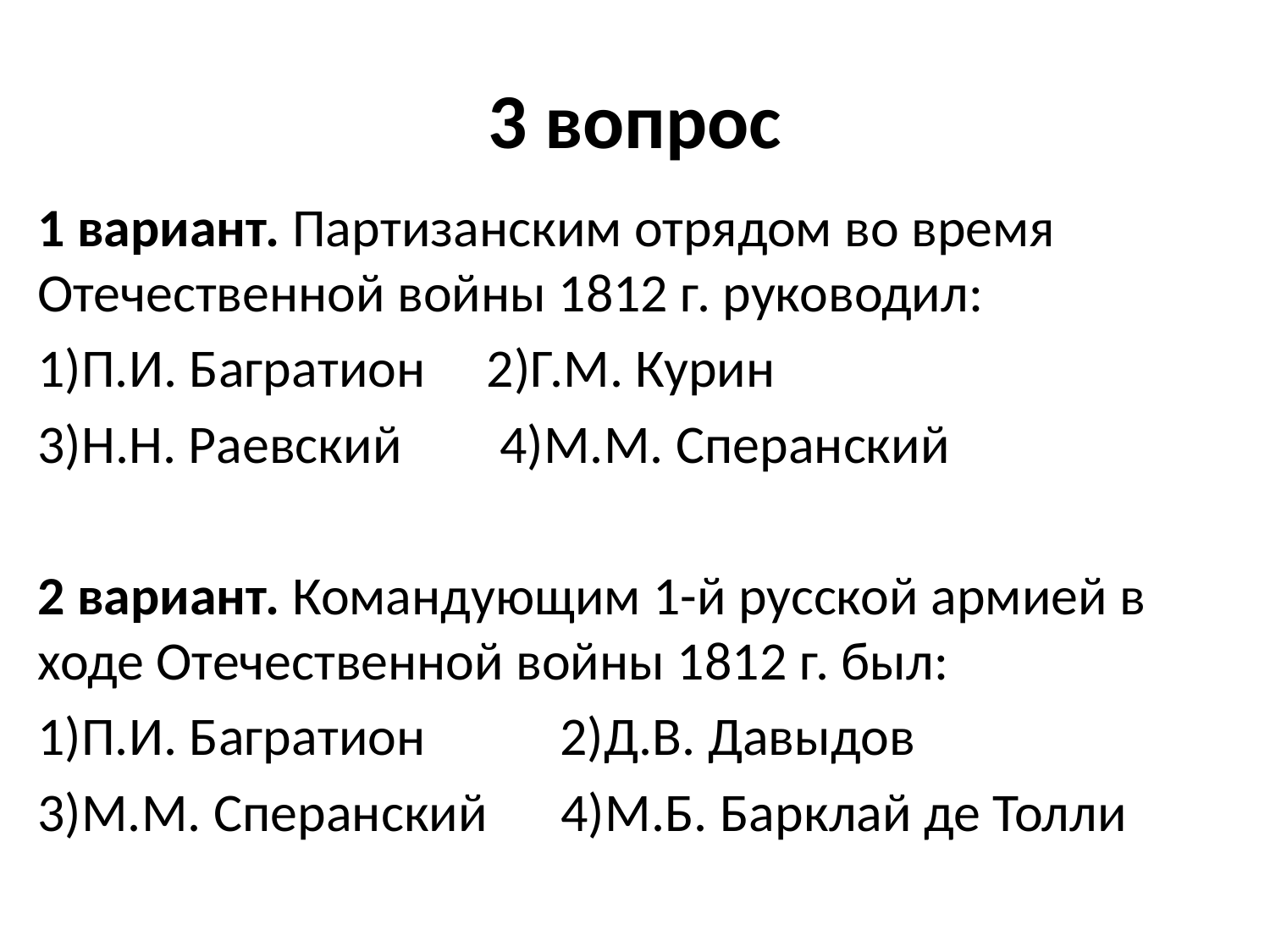

# 3 вопрос
1 вариант. Партизанским отрядом во время Отечественной войны 1812 г. руководил:
1)П.И. Багратион     2)Г.М. Курин
3)Н.Н. Раевский        4)М.М. Сперанский

2 вариант. Командующим 1-й русской армией в ходе Отечественной войны 1812 г. был:
1)П.И. Багратион           2)Д.В. Давыдов
3)М.М. Сперанский      4)М.Б. Барклай де Толли